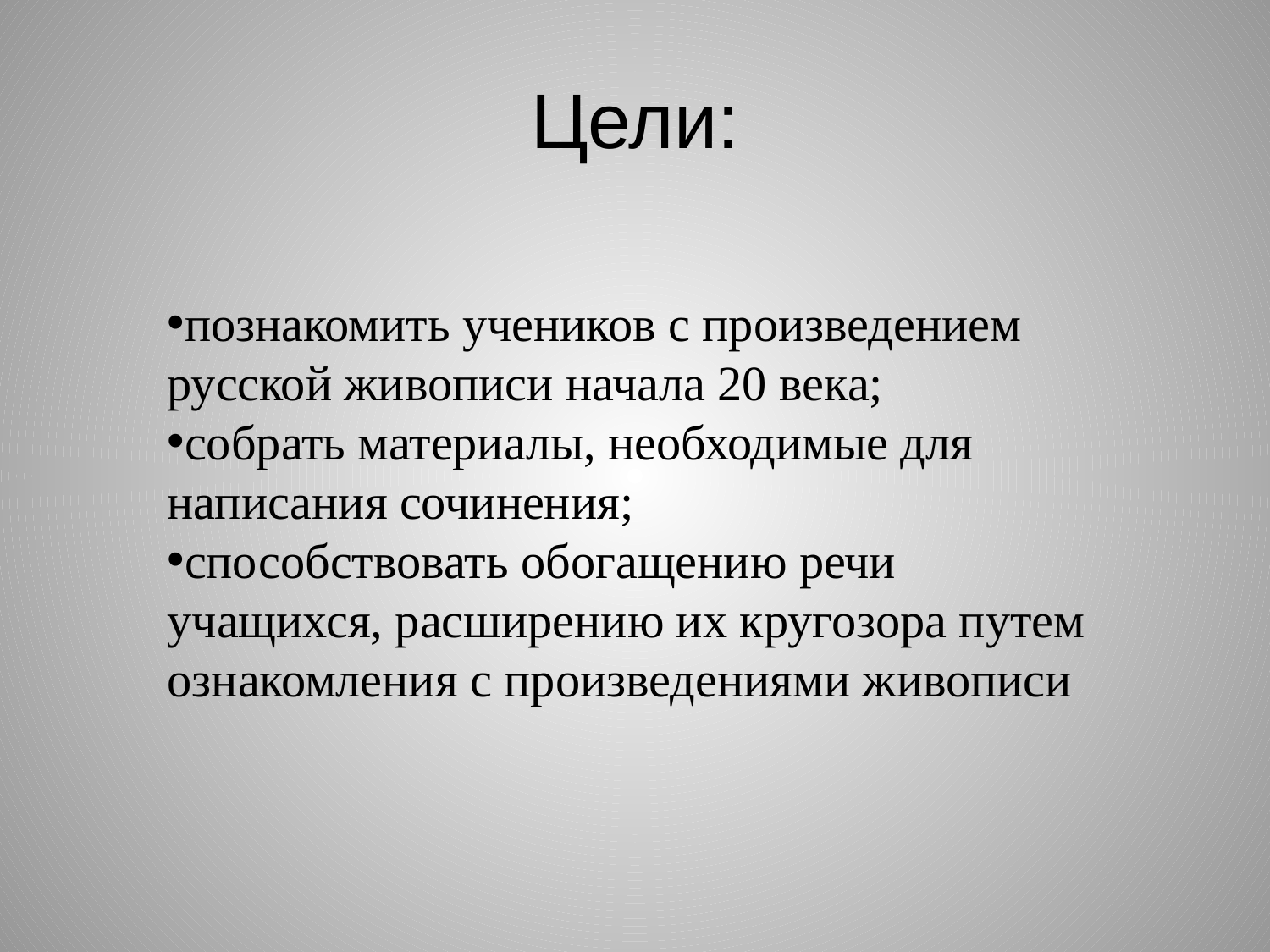

# Цели:
познакомить учеников с произведением русской живописи начала 20 века;
собрать материалы, необходимые для написания сочинения;
способствовать обогащению речи учащихся, расширению их кругозора путем ознакомления с произведениями живописи